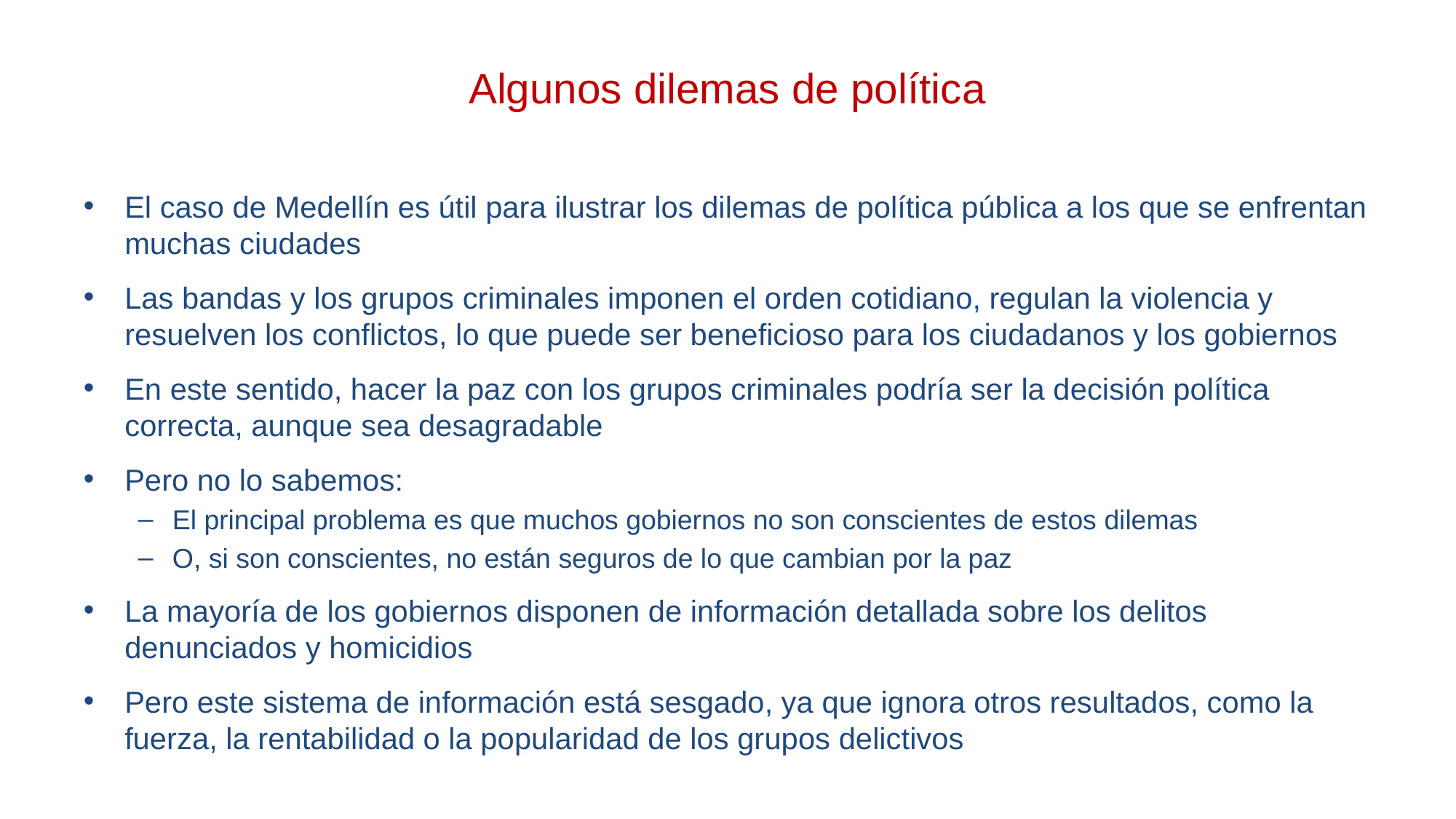

# Algunos dilemas de política
El caso de Medellín es útil para ilustrar los dilemas de política pública a los que se enfrentan muchas ciudades
Las bandas y los grupos criminales imponen el orden cotidiano, regulan la violencia y resuelven los conflictos, lo que puede ser beneficioso para los ciudadanos y los gobiernos
En este sentido, hacer la paz con los grupos criminales podría ser la decisión política correcta, aunque sea desagradable
Pero no lo sabemos:
El principal problema es que muchos gobiernos no son conscientes de estos dilemas
O, si son conscientes, no están seguros de lo que cambian por la paz
La mayoría de los gobiernos disponen de información detallada sobre los delitos denunciados y homicidios
Pero este sistema de información está sesgado, ya que ignora otros resultados, como la fuerza, la rentabilidad o la popularidad de los grupos delictivos